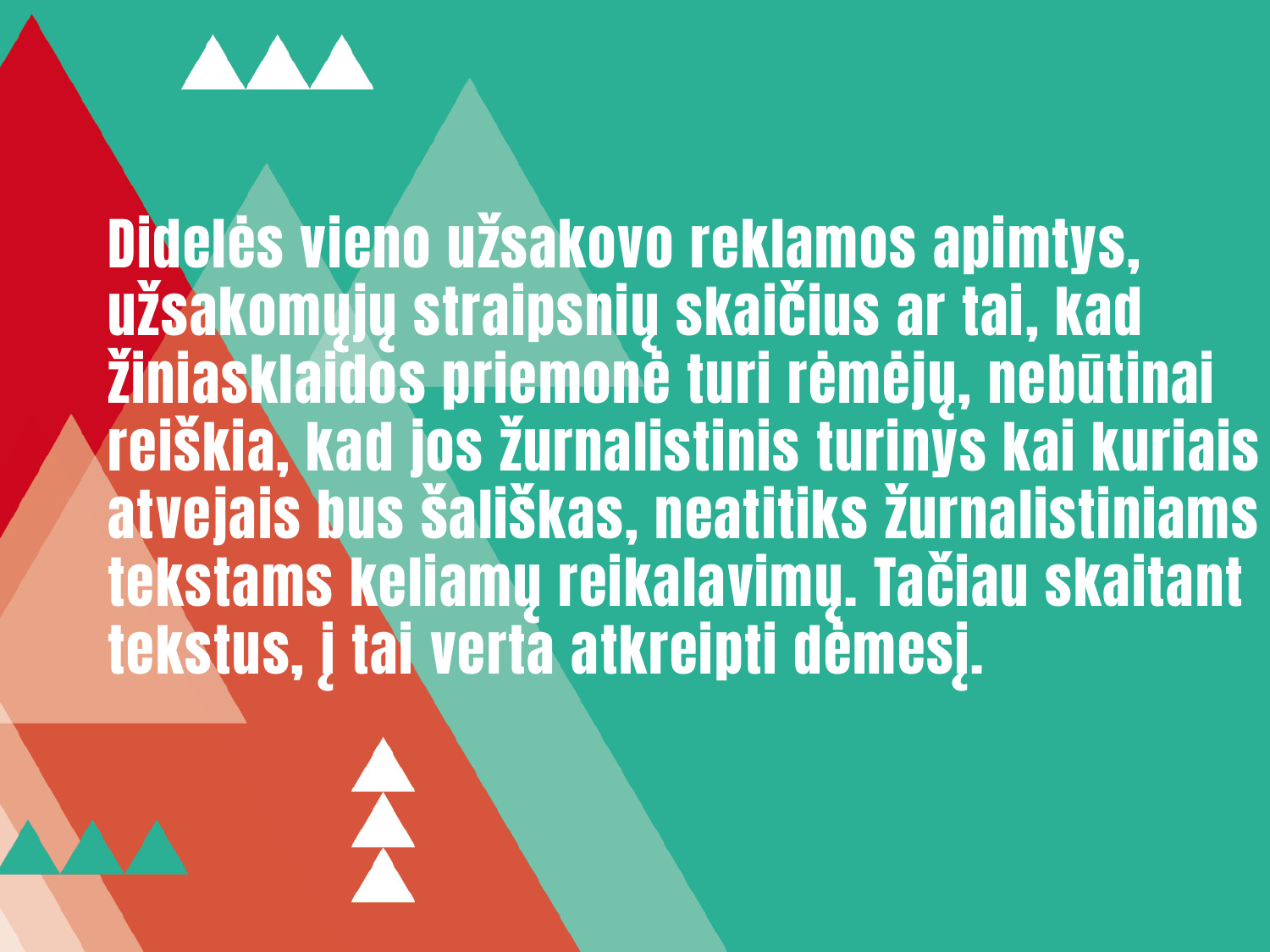

# Didelės vieno užsakovo reklamos apimtys, užsakomųjų straipsnių skaičius ar tai, kad žiniasklaidos priemonė turi rėmėjų, nebūtinai reiškia, kad jos žurnalistinis turinys kai kuriais atvejais bus šališkas, neatitiks žurnalistiniams tekstams keliamų reikalavimų. Tačiau skaitant tekstus, į tai verta atkreipti dėmesį.